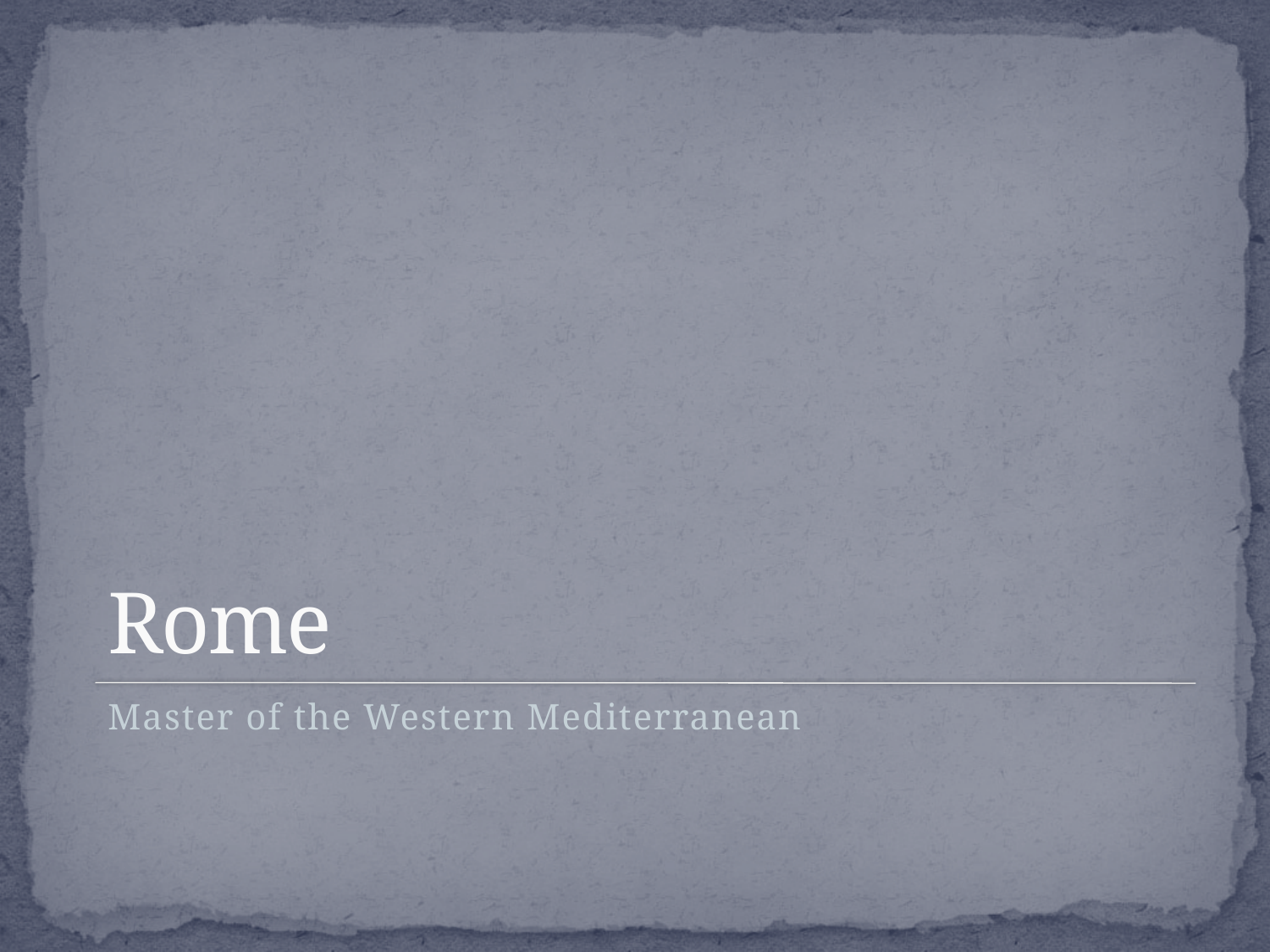

# Rome
Master of the Western Mediterranean